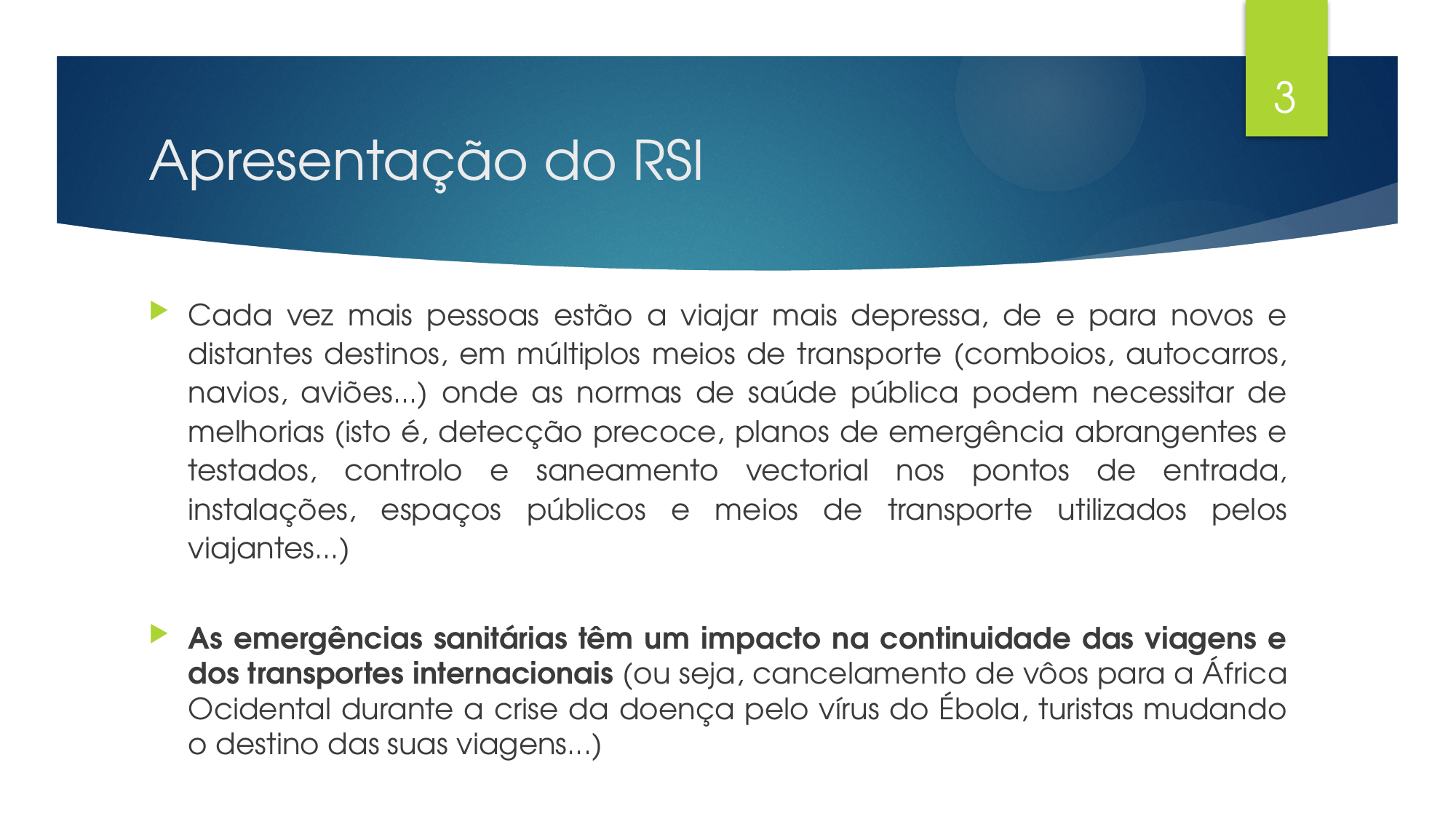

3
# Apresentação do RSI
Cada vez mais pessoas estão a viajar mais depressa, de e para novos e distantes destinos, em múltiplos meios de transporte (comboios, autocarros, navios, aviões...) onde as normas de saúde pública podem necessitar de melhorias (isto é, detecção precoce, planos de emergência abrangentes e testados, controlo e saneamento vectorial nos pontos de entrada, instalações, espaços públicos e meios de transporte utilizados pelos viajantes...)

As emergências sanitárias têm um impacto na continuidade das viagens e dos transportes internacionais (ou seja, cancelamento de vôos para a África Ocidental durante a crise da doença pelo vírus do Ébola, turistas mudando o destino das suas viagens...)